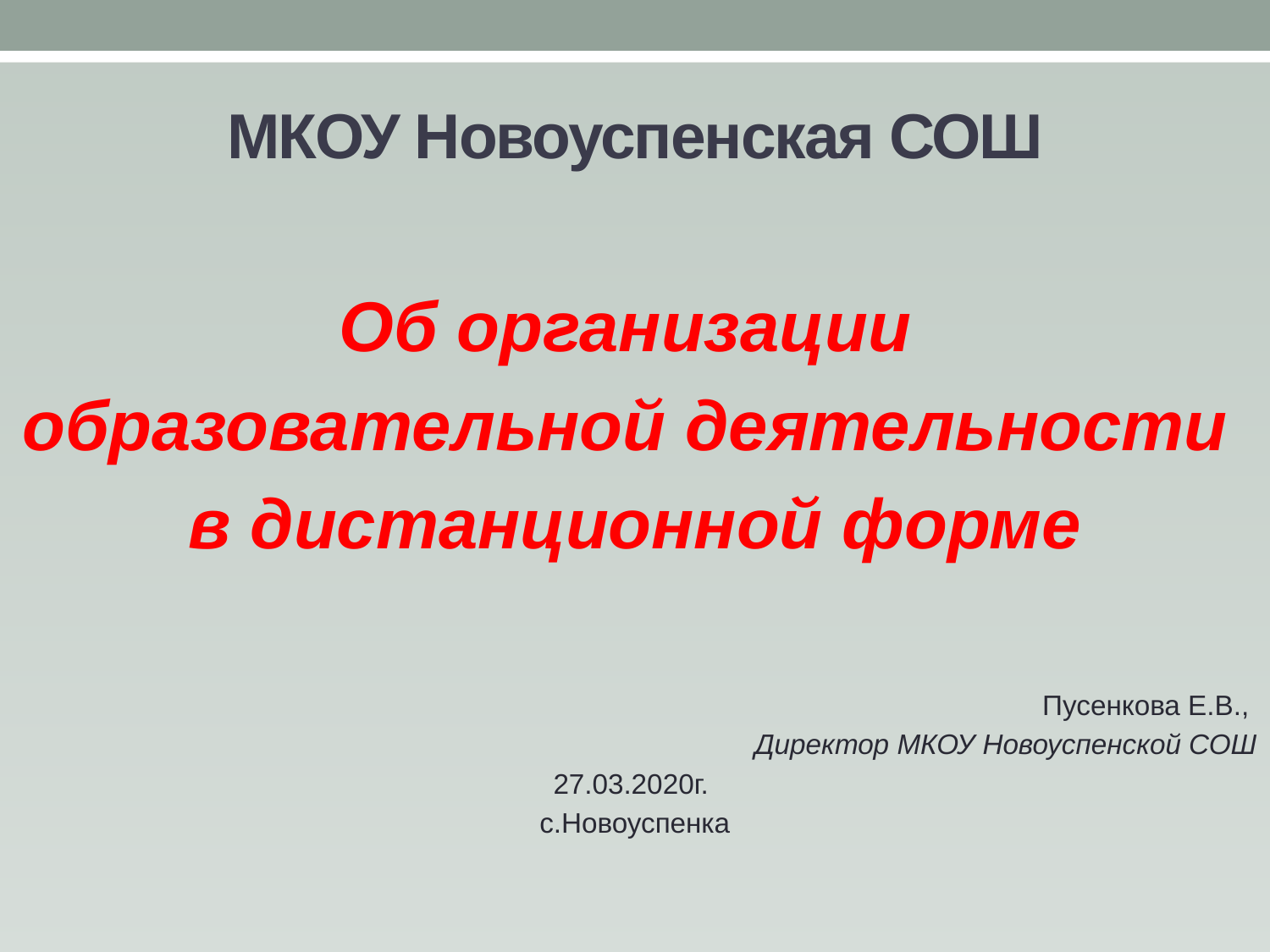

# МКОУ Новоуспенская СОШ

Об организации
образовательной деятельности
в дистанционной форме

Пусенкова Е.В.,
Директор МКОУ Новоуспенской СОШ
27.03.2020г.
с.Новоуспенка